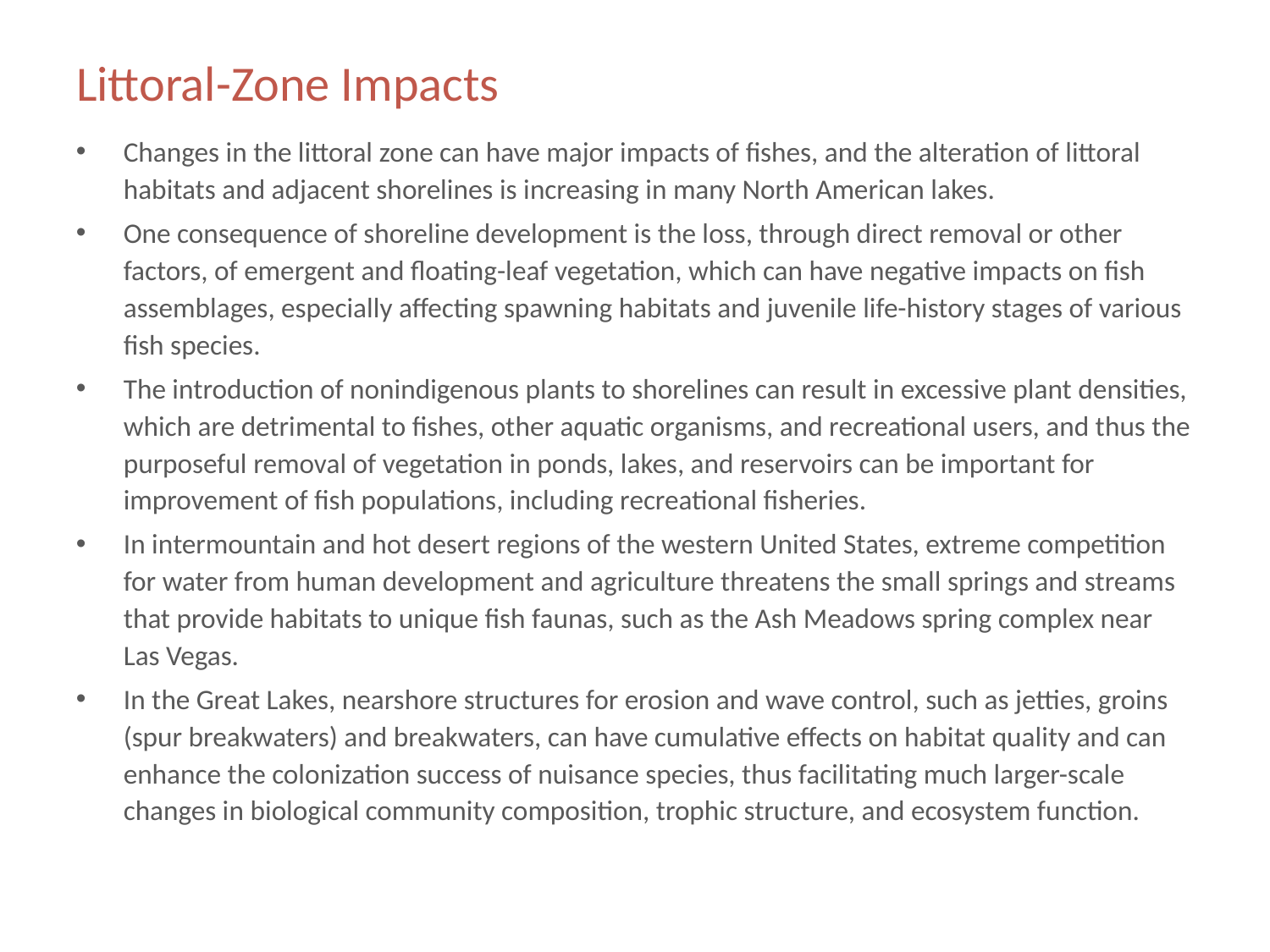

# Littoral-Zone Impacts
Changes in the littoral zone can have major impacts of fishes, and the alteration of littoral habitats and adjacent shorelines is increasing in many North American lakes.
One consequence of shoreline development is the loss, through direct removal or other factors, of emergent and floating-leaf vegetation, which can have negative impacts on fish assemblages, especially affecting spawning habitats and juvenile life-history stages of various fish species.
The introduction of nonindigenous plants to shorelines can result in excessive plant densities, which are detrimental to fishes, other aquatic organisms, and recreational users, and thus the purposeful removal of vegetation in ponds, lakes, and reservoirs can be important for improvement of fish populations, including recreational fisheries.
In intermountain and hot desert regions of the western United States, extreme competition for water from human development and agriculture threatens the small springs and streams that provide habitats to unique fish faunas, such as the Ash Meadows spring complex near Las Vegas.
In the Great Lakes, nearshore structures for erosion and wave control, such as jetties, groins (spur breakwaters) and breakwaters, can have cumulative effects on habitat quality and can enhance the colonization success of nuisance species, thus facilitating much larger-scale changes in biological community composition, trophic structure, and ecosystem function.